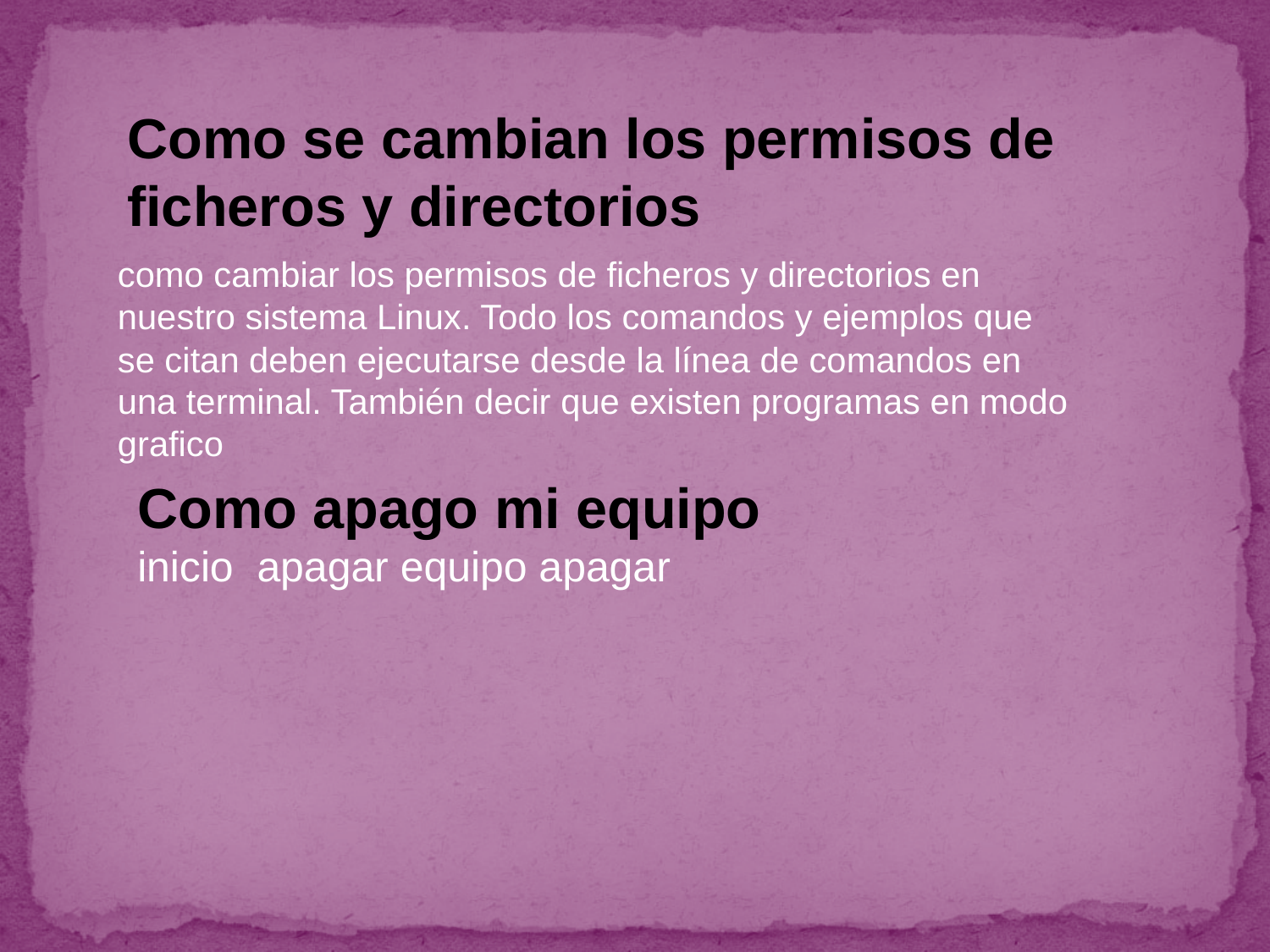

Como se cambian los permisos de ficheros y directorios
como cambiar los permisos de ficheros y directorios en nuestro sistema Linux. Todo los comandos y ejemplos que se citan deben ejecutarse desde la línea de comandos en una terminal. También decir que existen programas en modo grafico
Como apago mi equipo
inicio  apagar equipo apagar